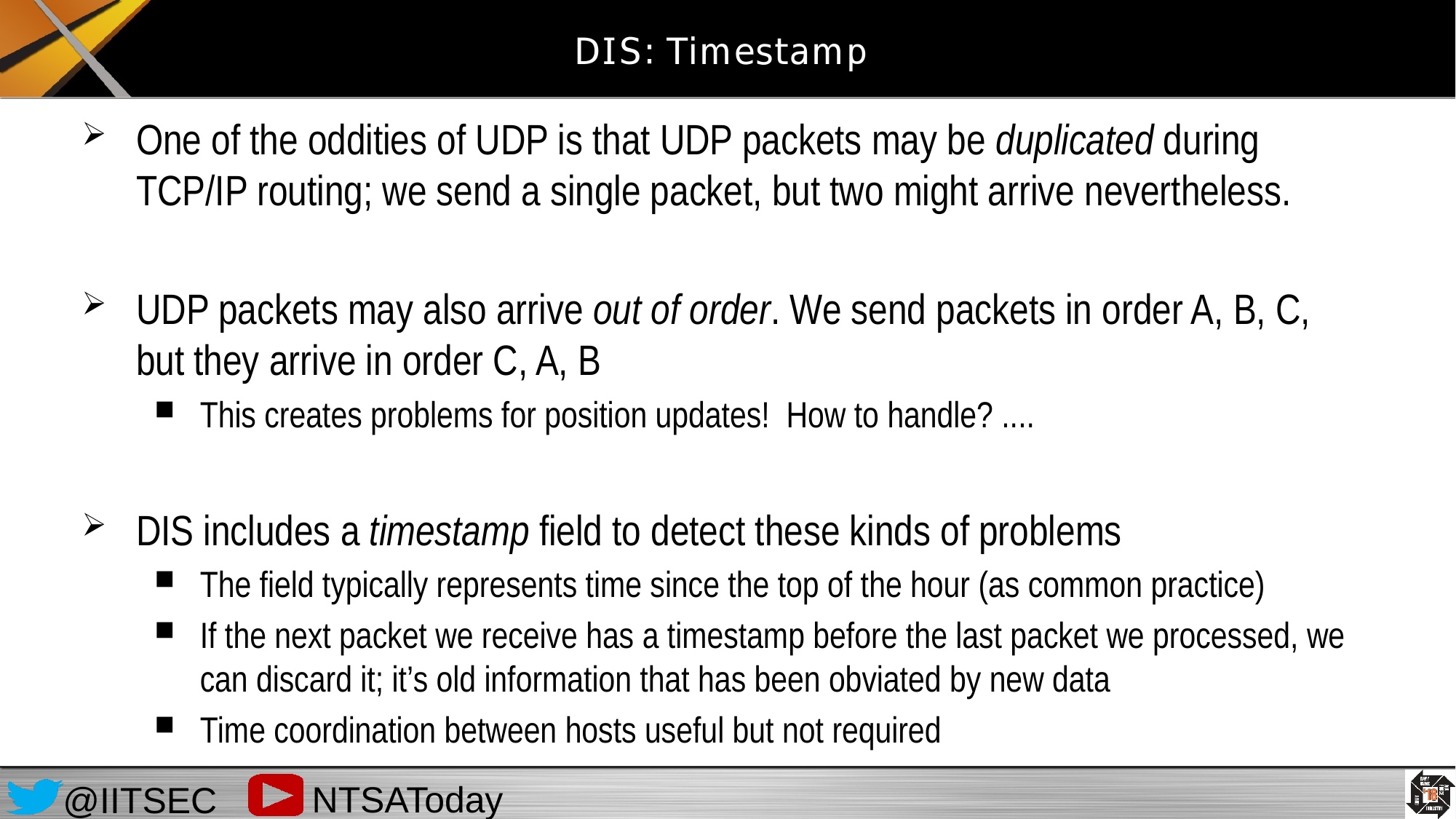

# DIS: Timestamp
One of the oddities of UDP is that UDP packets may be duplicated during TCP/IP routing; we send a single packet, but two might arrive nevertheless.

UDP packets may also arrive out of order. We send packets in order A, B, C, but they arrive in order C, A, B
This creates problems for position updates!  How to handle? ....

DIS includes a timestamp field to detect these kinds of problems
The field typically represents time since the top of the hour (as common practice)
If the next packet we receive has a timestamp before the last packet we processed, we can discard it; it’s old information that has been obviated by new data
Time coordination between hosts useful but not required